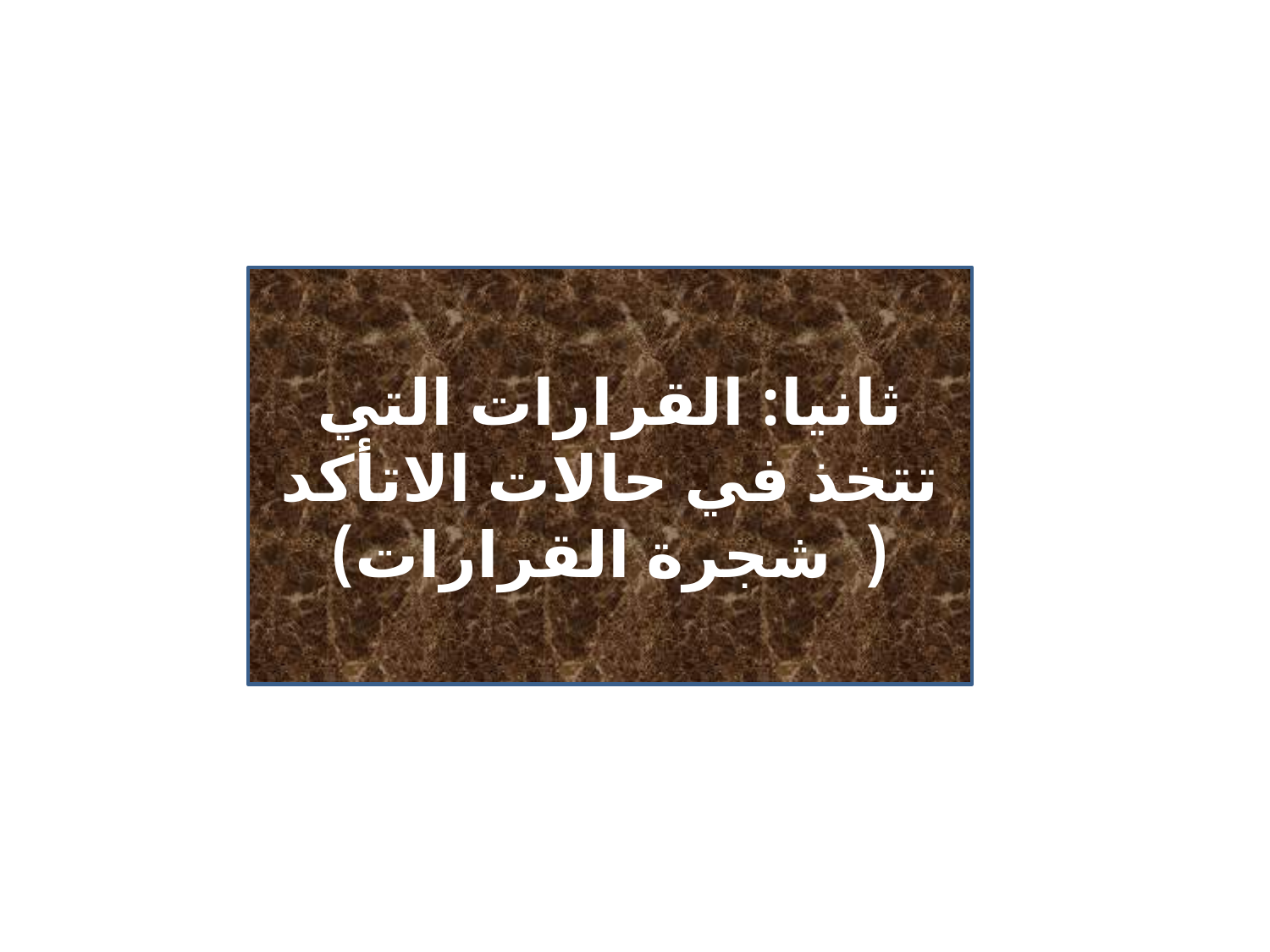

#

ثانيا: القرارات التي تتخذ في حالات الاتأكد
(  شجرة القرارات)